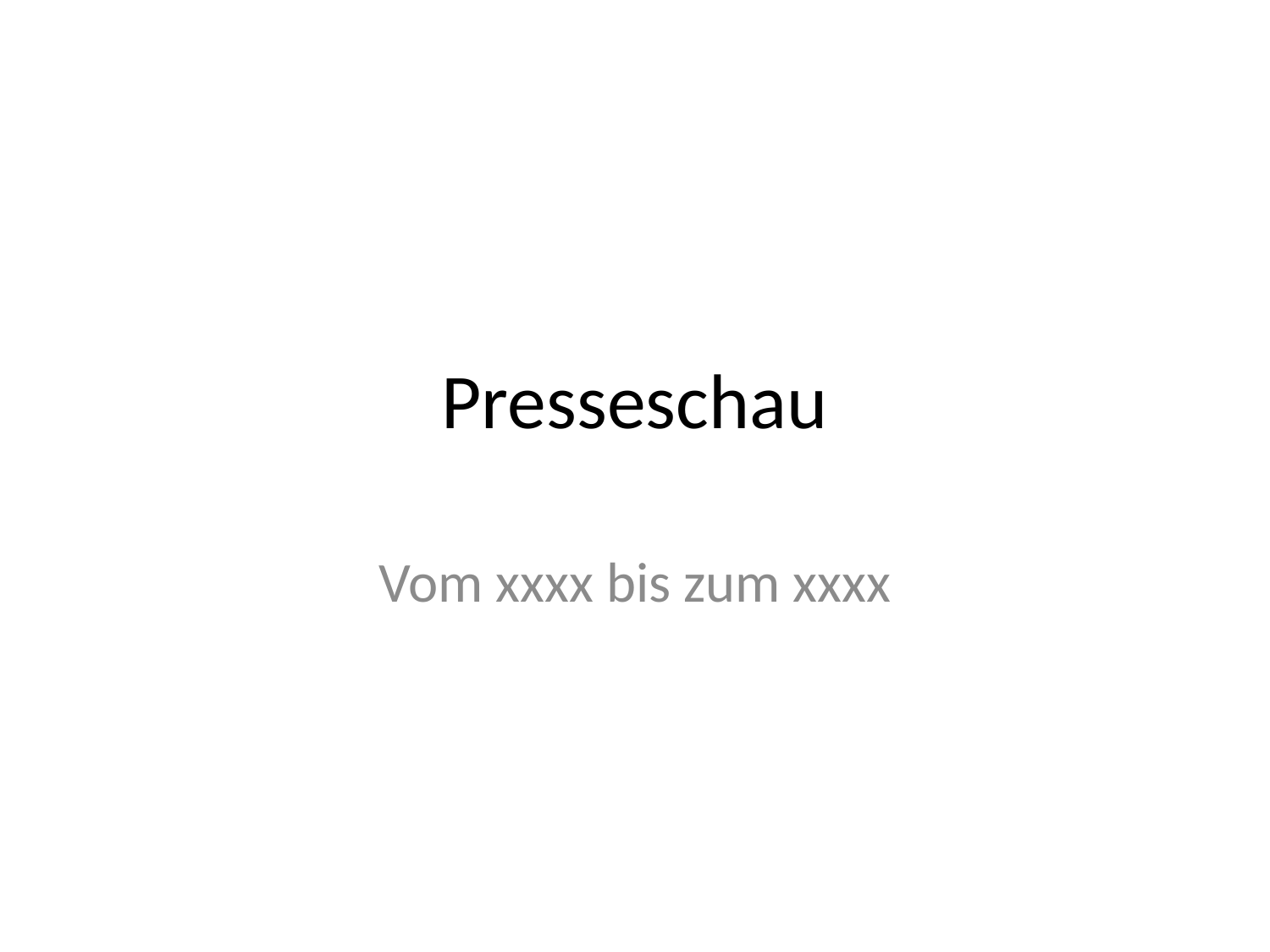

# Presseschau
Vom xxxx bis zum xxxx